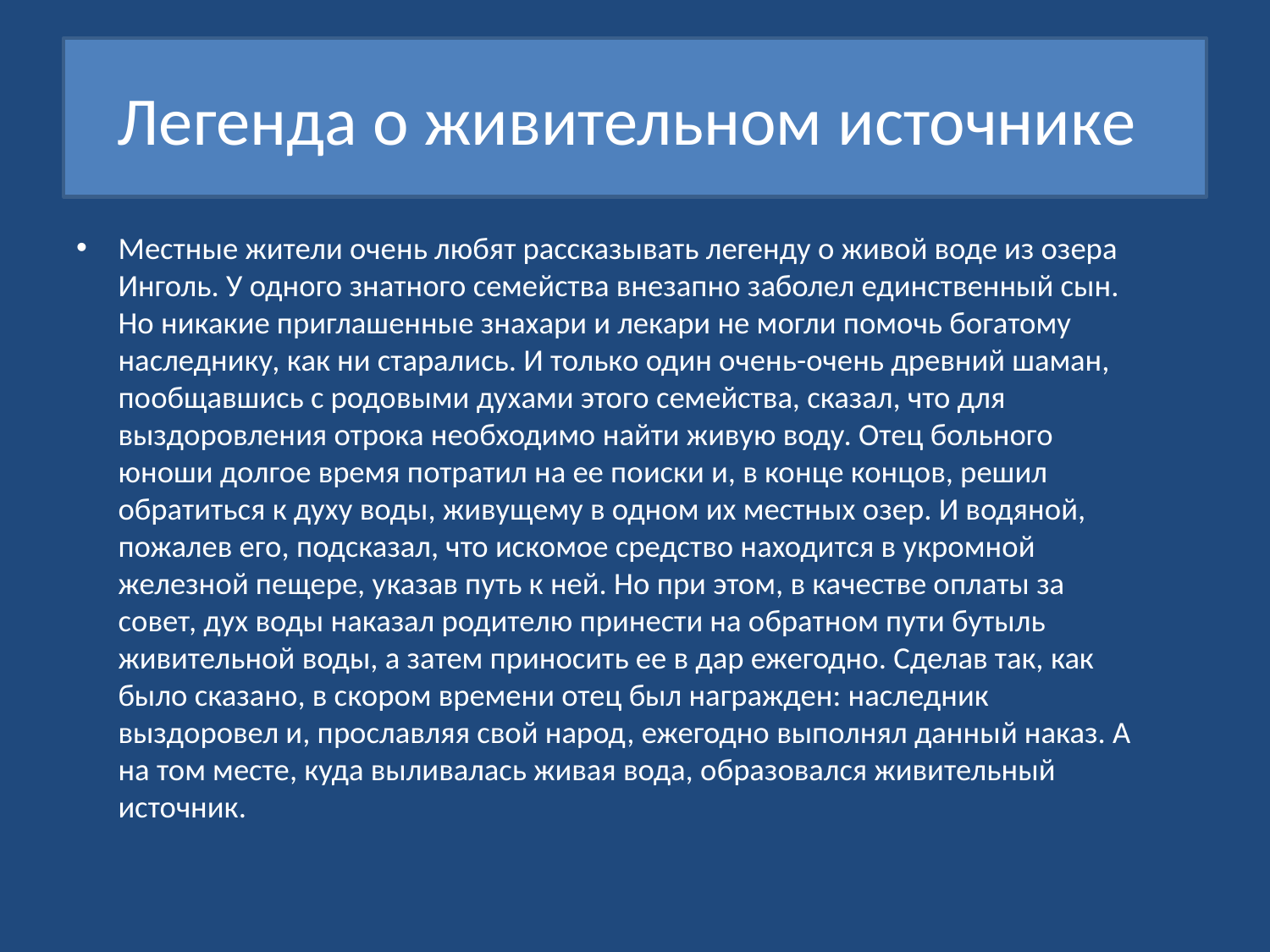

# Легенда о живительном источнике
Местные жители очень любят рассказывать легенду о живой воде из озера Инголь. У одного знатного семейства внезапно заболел единственный сын. Но никакие приглашенные знахари и лекари не могли помочь богатому наследнику, как ни старались. И только один очень-очень древний шаман, пообщавшись с родовыми духами этого семейства, сказал, что для выздоровления отрока необходимо найти живую воду. Отец больного юноши долгое время потратил на ее поиски и, в конце концов, решил обратиться к духу воды, живущему в одном их местных озер. И водяной, пожалев его, подсказал, что искомое средство находится в укромной железной пещере, указав путь к ней. Но при этом, в качестве оплаты за совет, дух воды наказал родителю принести на обратном пути бутыль живительной воды, а затем приносить ее в дар ежегодно. Сделав так, как было сказано, в скором времени отец был награжден: наследник выздоровел и, прославляя свой народ, ежегодно выполнял данный наказ. А на том месте, куда выливалась живая вода, образовался живительный источник.